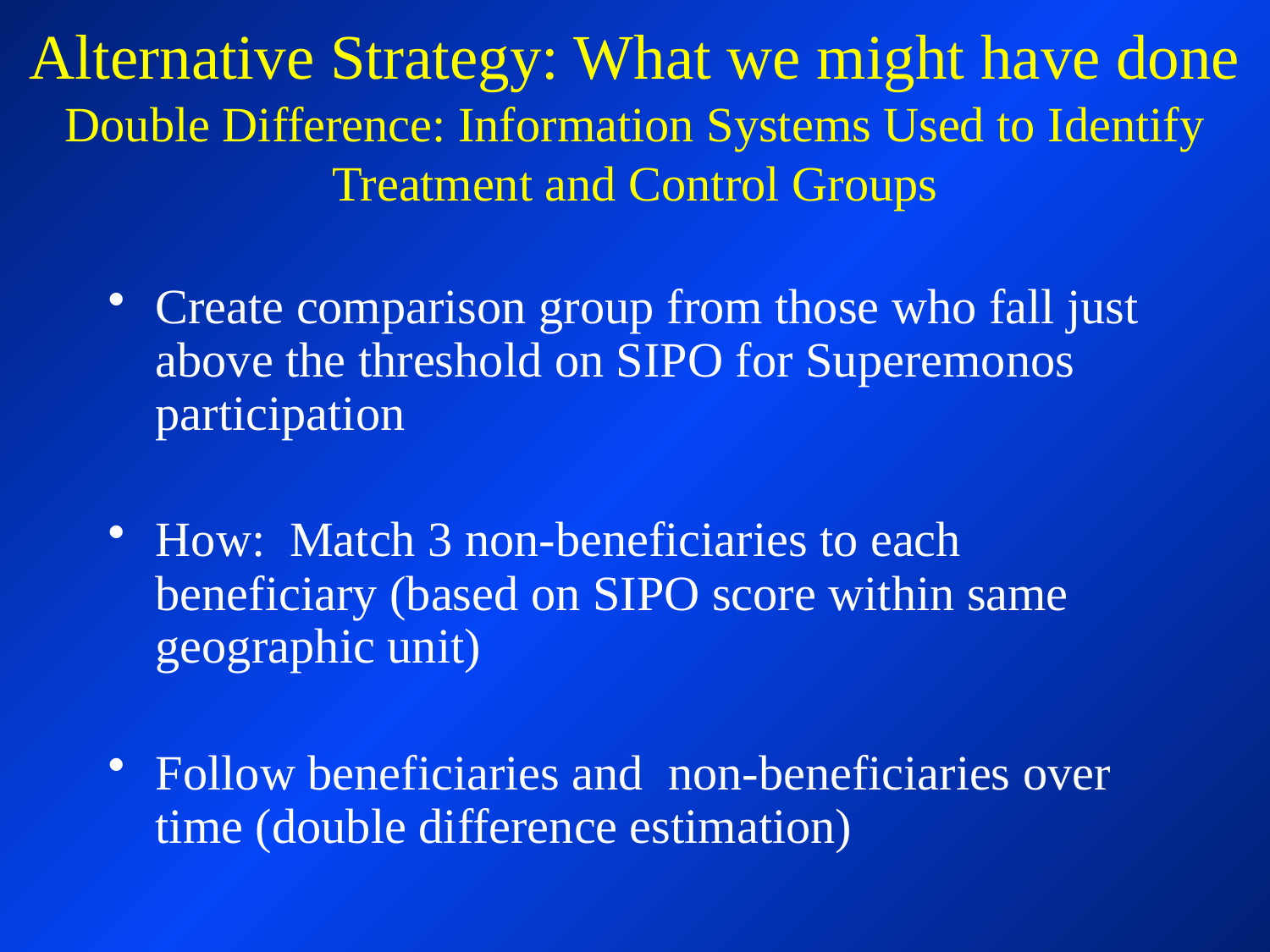

# Alternative Strategy: What we might have done Double Difference: Information Systems Used to Identify Treatment and Control Groups
Create comparison group from those who fall just above the threshold on SIPO for Superemonos participation

How:  Match 3 non-beneficiaries to each beneficiary (based on SIPO score within same geographic unit)

Follow beneficiaries and  non-beneficiaries over time (double difference estimation)